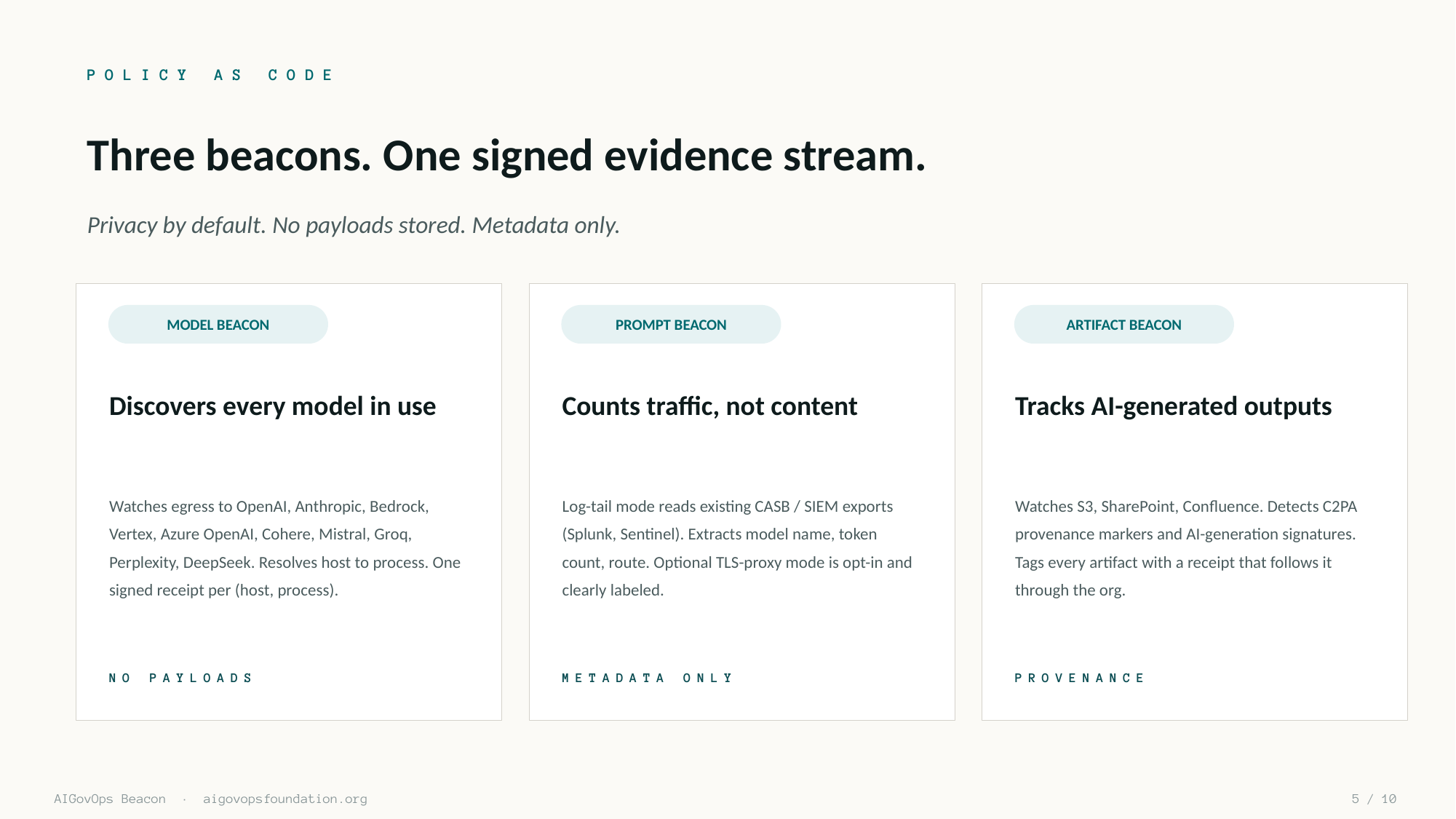

POLICY AS CODE
Three beacons. One signed evidence stream.
Privacy by default. No payloads stored. Metadata only.

MODEL BEACON

PROMPT BEACON

ARTIFACT BEACON
Discovers every model in use
Counts traffic, not content
Tracks AI-generated outputs
Watches egress to OpenAI, Anthropic, Bedrock, Vertex, Azure OpenAI, Cohere, Mistral, Groq, Perplexity, DeepSeek. Resolves host to process. One signed receipt per (host, process).
Log-tail mode reads existing CASB / SIEM exports (Splunk, Sentinel). Extracts model name, token count, route. Optional TLS-proxy mode is opt-in and clearly labeled.
Watches S3, SharePoint, Confluence. Detects C2PA provenance markers and AI-generation signatures. Tags every artifact with a receipt that follows it through the org.
NO PAYLOADS
METADATA ONLY
PROVENANCE
AIGovOps Beacon  ·  aigovopsfoundation.org
5 / 10